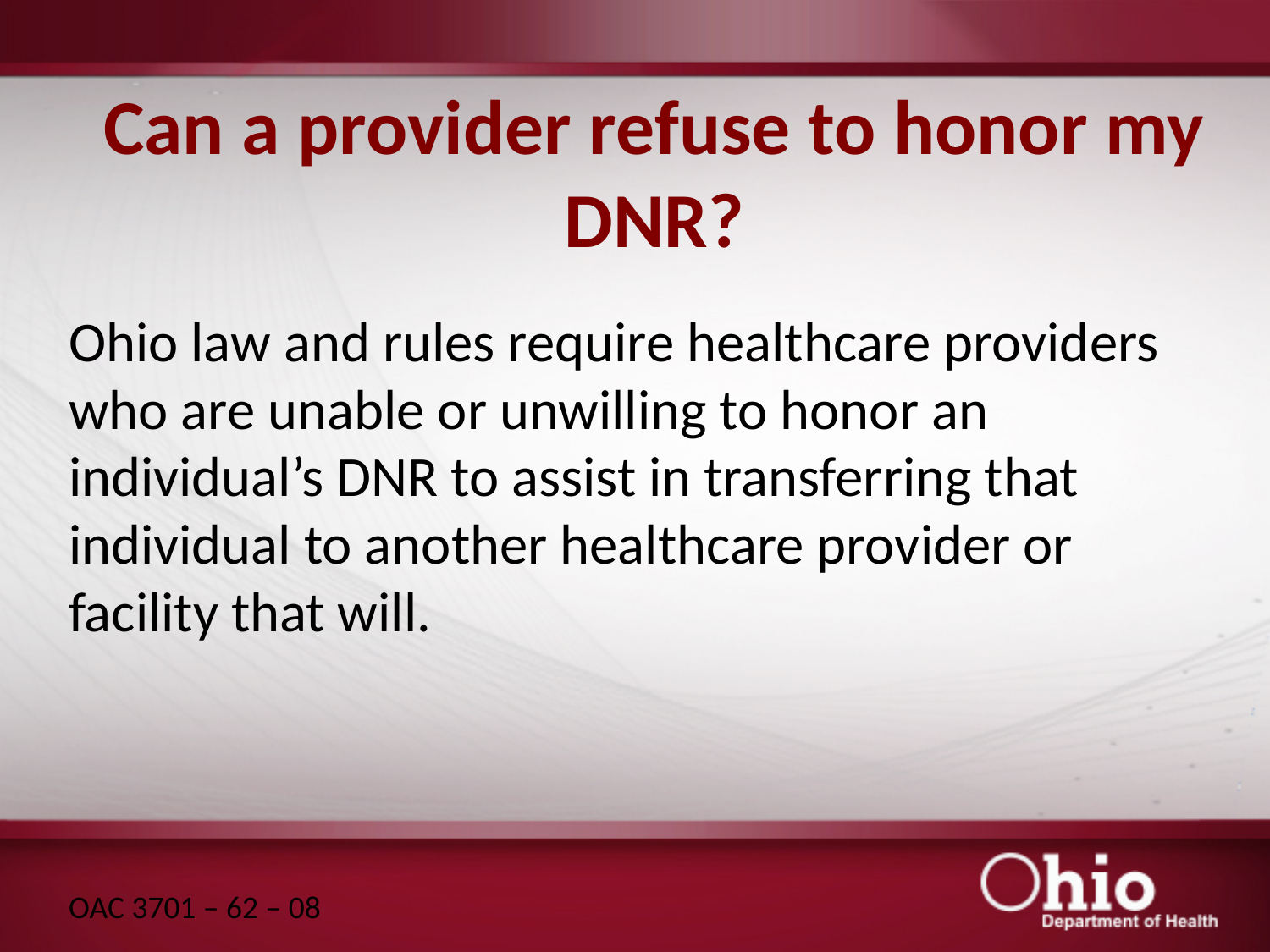

# Can a provider refuse to honor my DNR?

Ohio law and rules require healthcare providers who are unable or unwilling to honor an individual’s DNR to assist in transferring that individual to another healthcare provider or facility that will.

OAC 3701 – 62 – 08